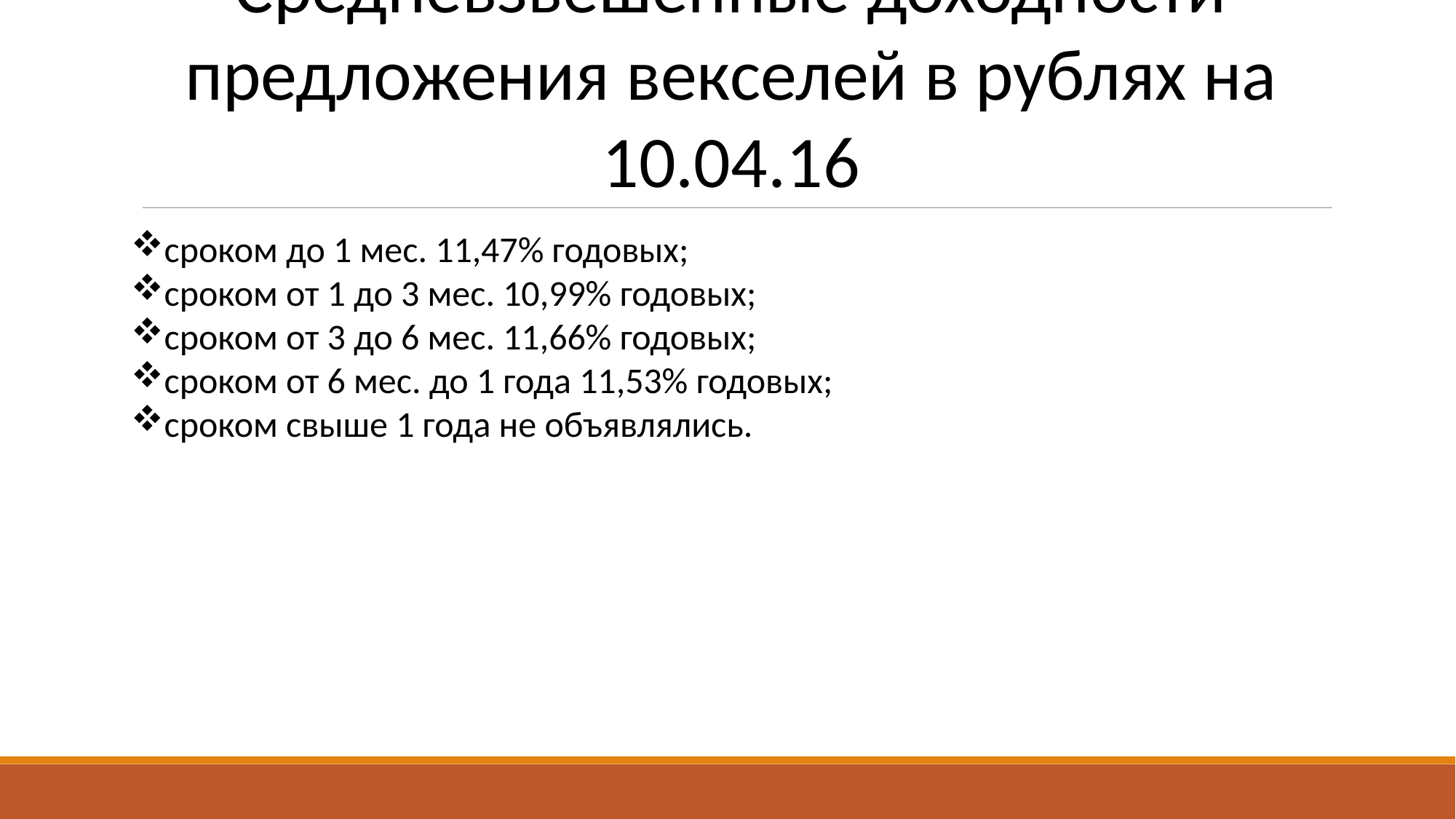

Средневзвешенные доходности предложения векселей в рублях на 10.04.16
сроком до 1 мес. 11,47% годовых;
сроком от 1 до 3 мес. 10,99% годовых;
сроком от 3 до 6 мес. 11,66% годовых;
сроком от 6 мес. до 1 года 11,53% годовых;
сроком свыше 1 года не объявлялись.